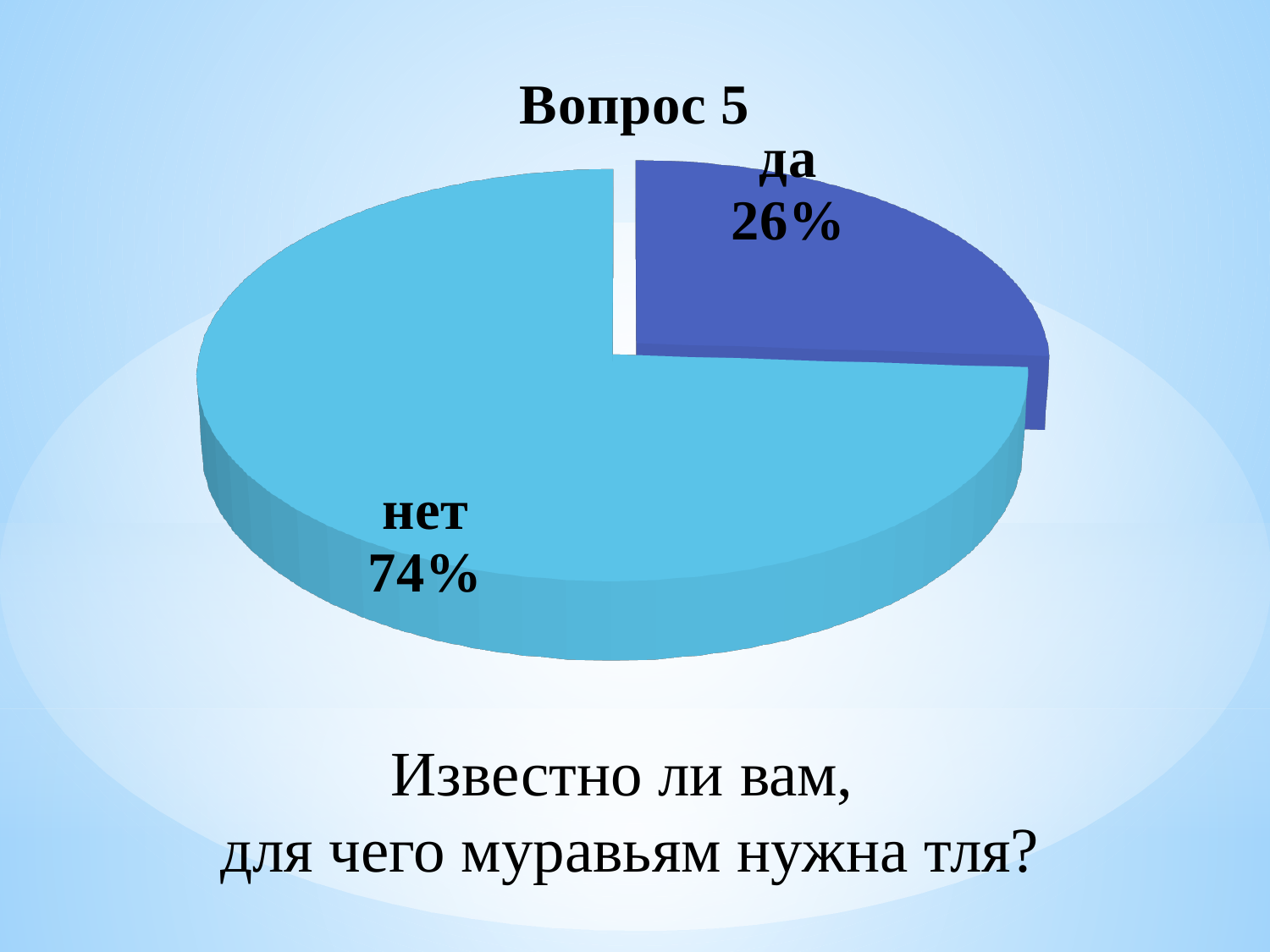

[unsupported chart]

Известно ли вам,
для чего муравьям нужна тля?